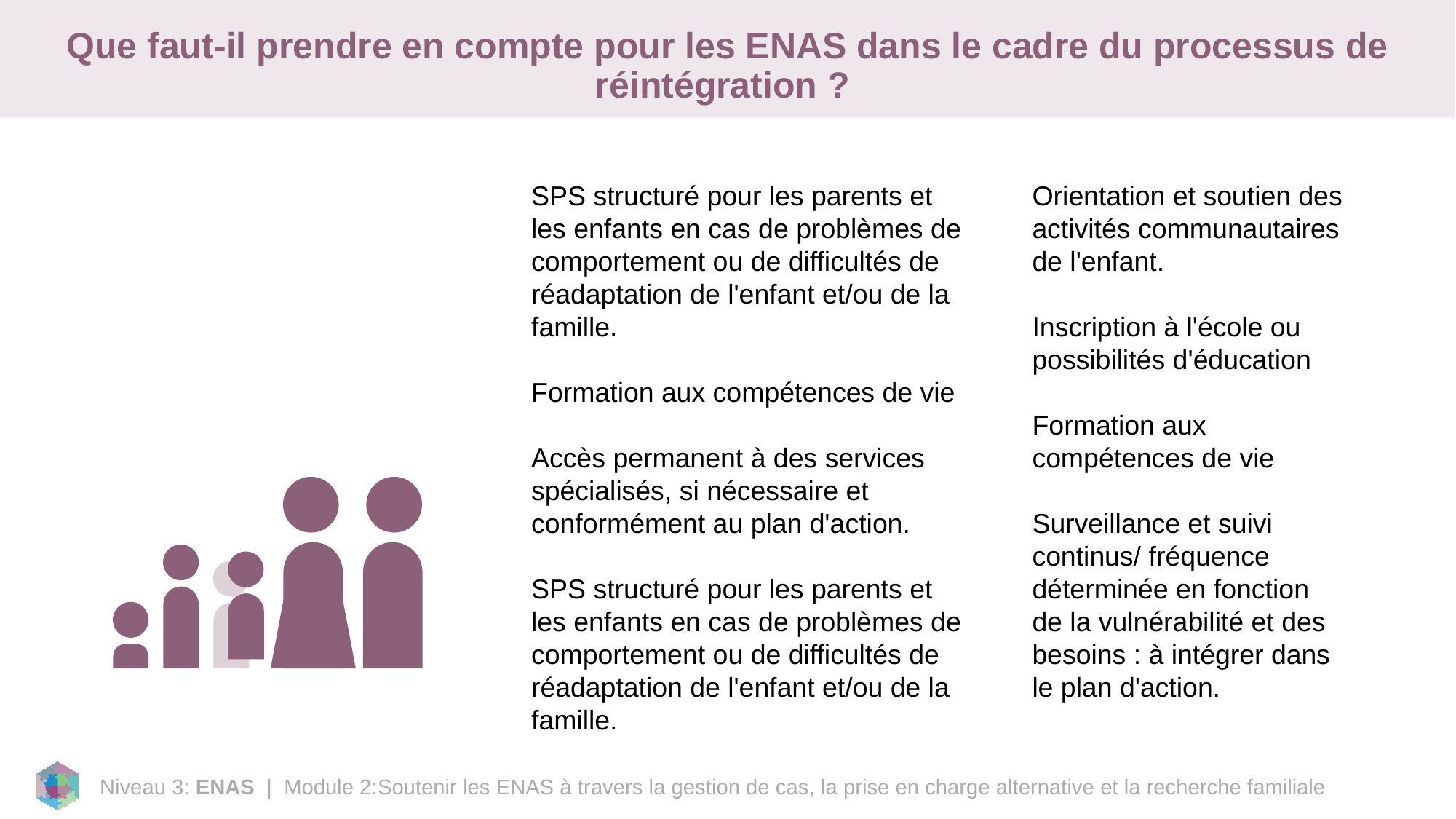

# Que faut-il prendre en compte pour les ENAS dans le cadre du processus de réintégration ?
SPS structuré pour les parents et les enfants en cas de problèmes de comportement ou de difficultés de réadaptation de l'enfant et/ou de la famille.

Formation aux compétences de vie

Accès permanent à des services spécialisés, si nécessaire et conformément au plan d'action.

SPS structuré pour les parents et les enfants en cas de problèmes de comportement ou de difficultés de réadaptation de l'enfant et/ou de la famille.
Orientation et soutien des activités communautaires de l'enfant.

Inscription à l'école ou possibilités d'éducation

Formation aux compétences de vie

Surveillance et suivi continus/ fréquence déterminée en fonction de la vulnérabilité et des besoins : à intégrer dans le plan d'action.